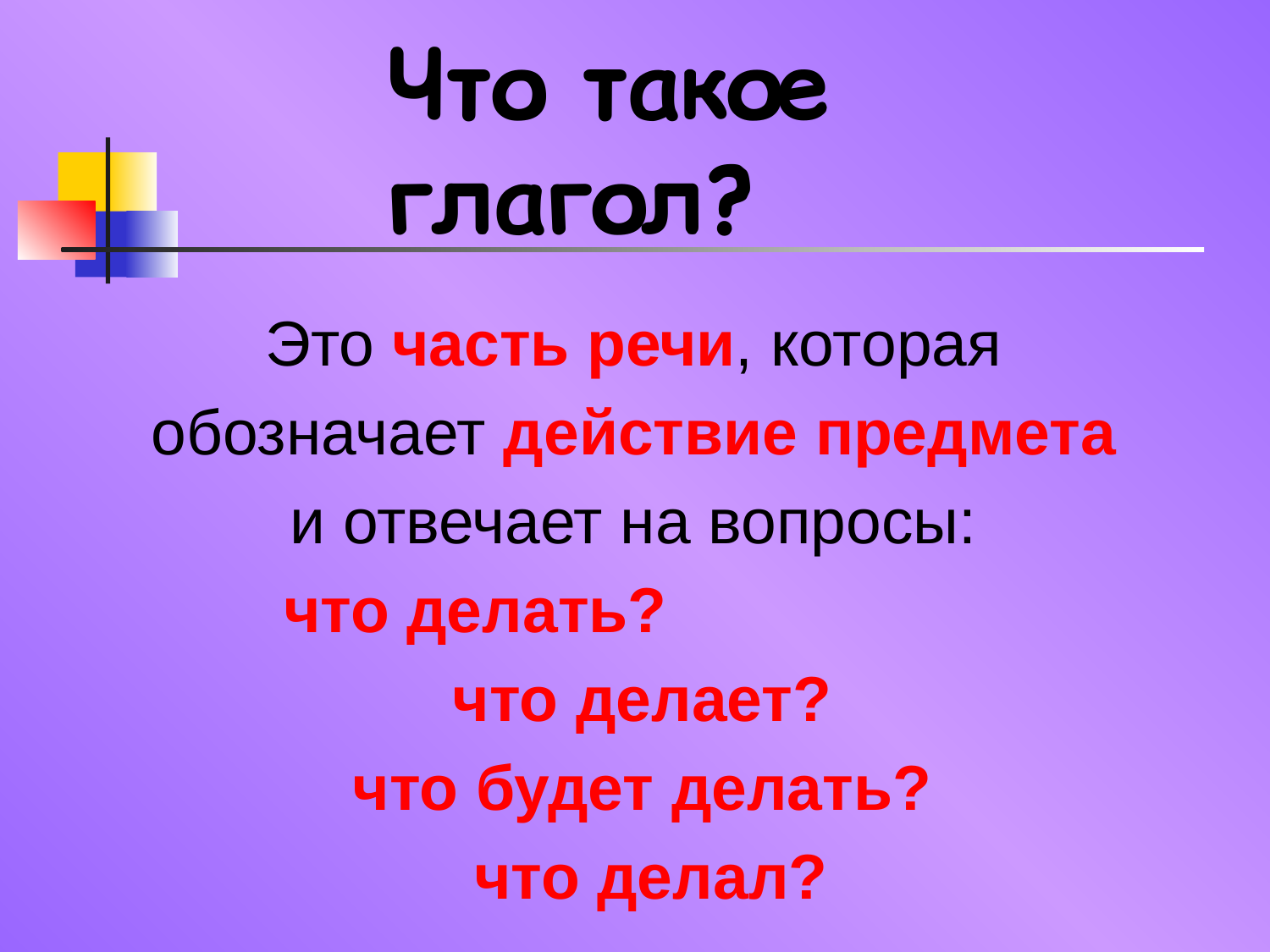

# Что такое глагол?
Это часть речи, которая
обозначает действие предмета
и отвечает на вопросы:
что делать?
что делает?
что будет делать?
 что делал?